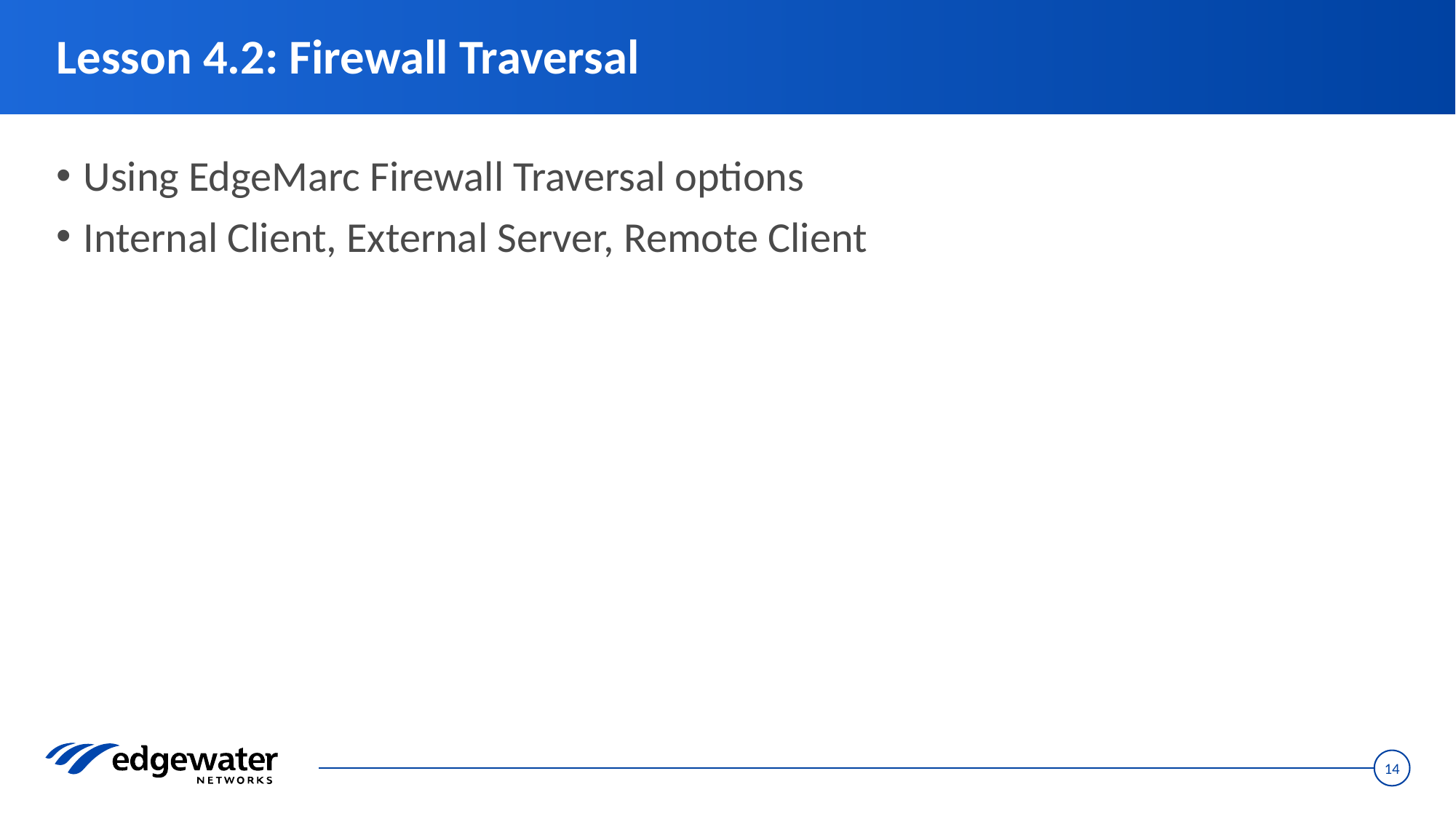

# Lesson 4.2: Firewall Traversal
Using EdgeMarc Firewall Traversal options
Internal Client, External Server, Remote Client